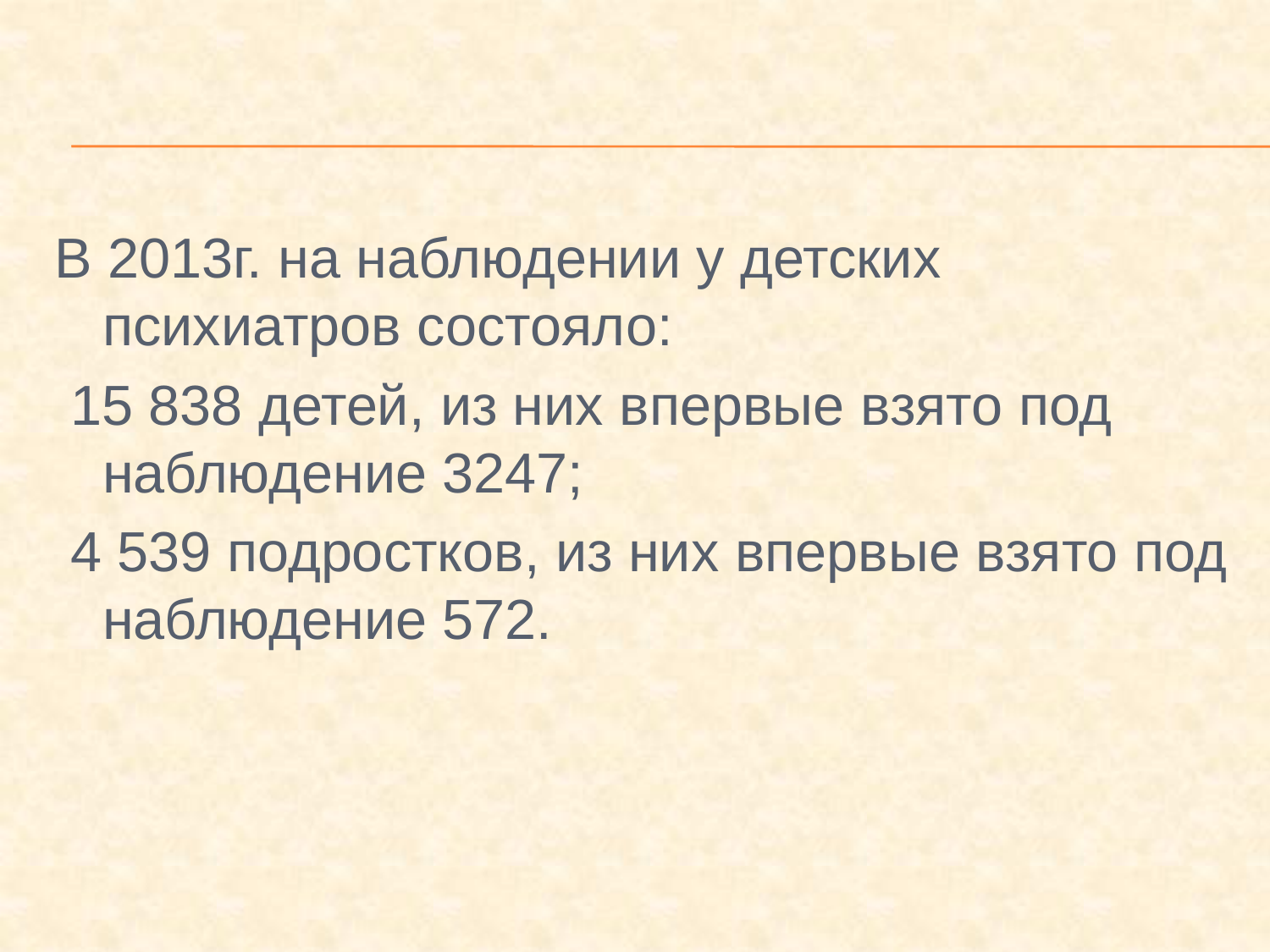

#
В 2013г. на наблюдении у детских психиатров состояло:
 15 838 детей, из них впервые взято под наблюдение 3247;
 4 539 подростков, из них впервые взято под наблюдение 572.